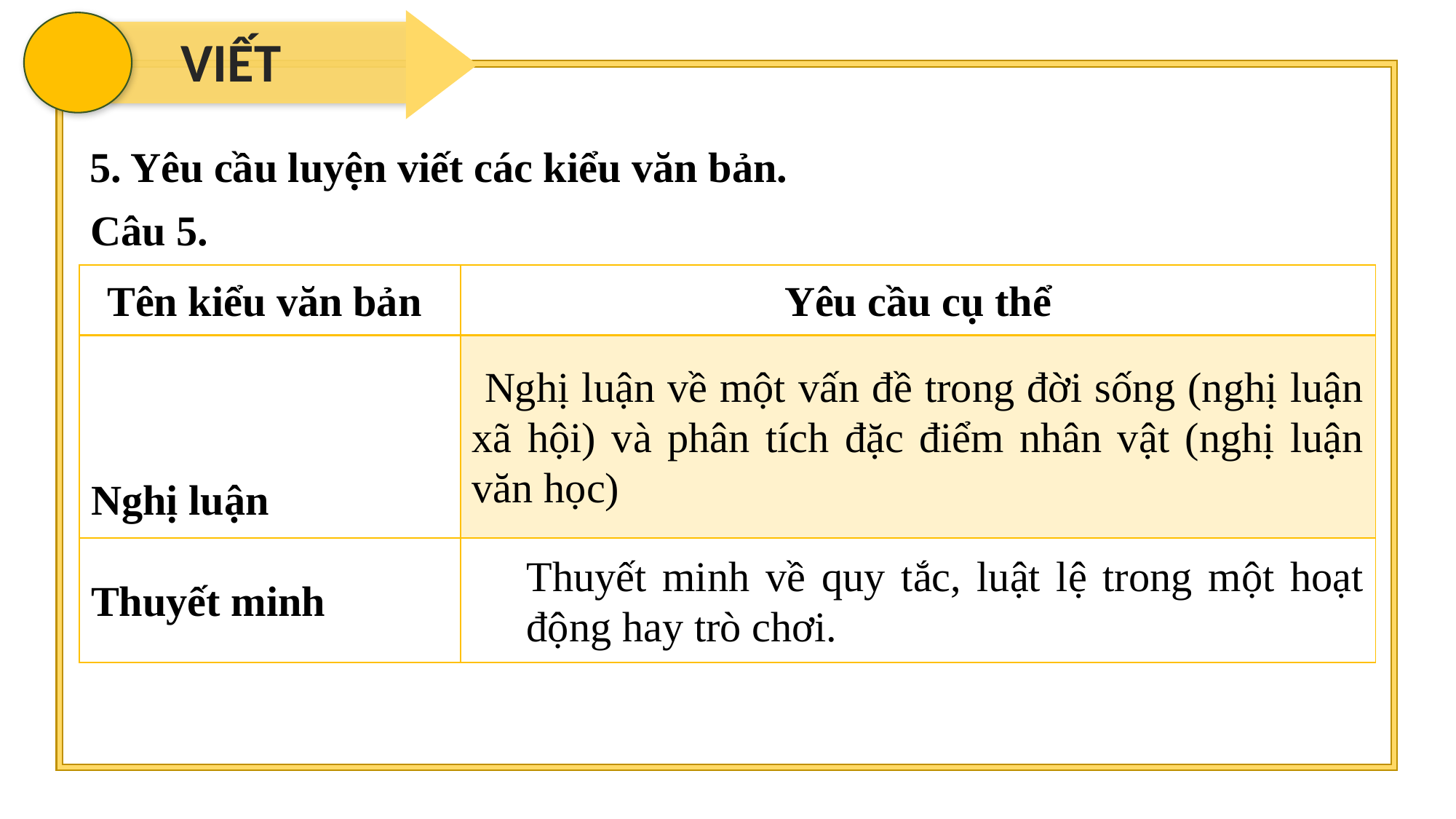

VIẾT

5. Yêu cầu luyện viết các kiểu văn bản.
Câu 5.
| Tên kiểu văn bản | Yêu cầu cụ thể |
| --- | --- |
| Nghị luận | Nghị luận về một vấn đề trong đời sống (nghị luận xã hội) và phân tích đặc điểm nhân vật (nghị luận văn học) |
| Thuyết minh | Thuyết minh về quy tắc, luật lệ trong một hoạt động hay trò chơi. |